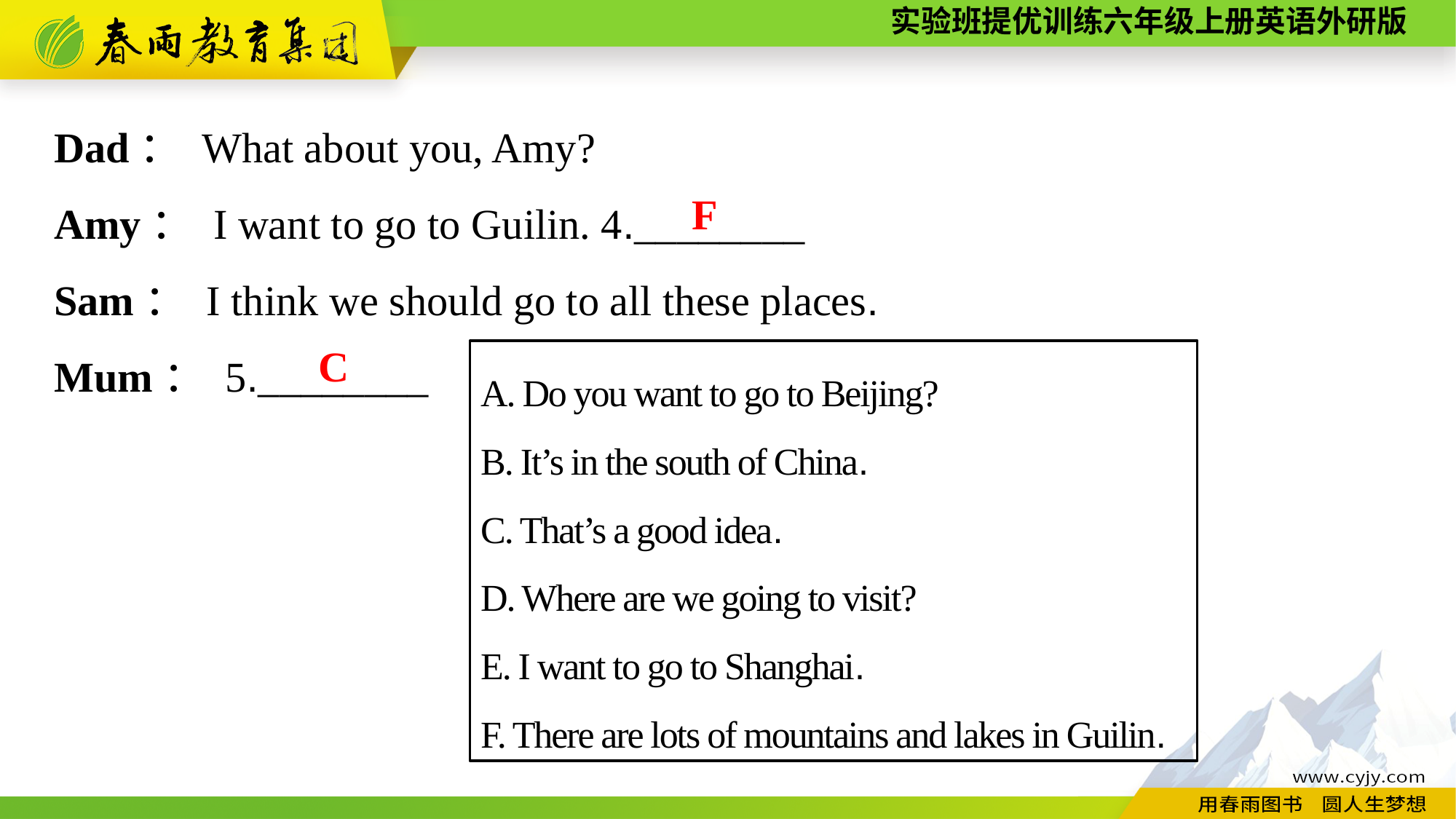

Dad： What about you, Amy?
Amy： I want to go to Guilin. 4.________
Sam： I think we should go to all these places.
Mum： 5.________
F
C
A. Do you want to go to Beijing?
B. It’s in the south of China.
C. That’s a good idea.
D. Where are we going to visit?
E. I want to go to Shanghai.
F. There are lots of mountains and lakes in Guilin.